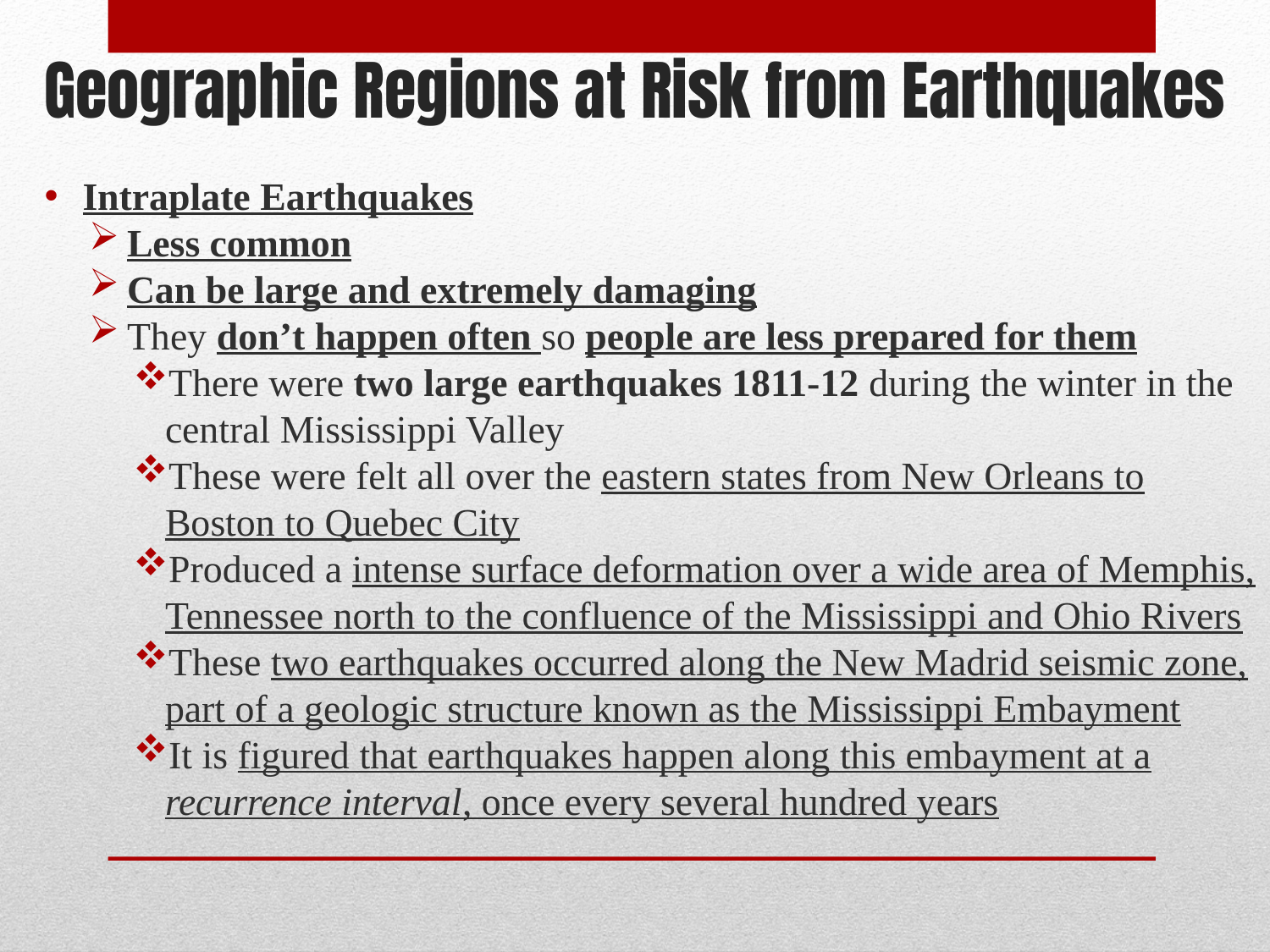

Geographic Regions at Risk from Earthquakes
Intraplate Earthquakes
Less common
Can be large and extremely damaging
They don’t happen often so people are less prepared for them
There were two large earthquakes 1811-12 during the winter in the central Mississippi Valley
These were felt all over the eastern states from New Orleans to Boston to Quebec City
Produced a intense surface deformation over a wide area of Memphis, Tennessee north to the confluence of the Mississippi and Ohio Rivers
These two earthquakes occurred along the New Madrid seismic zone, part of a geologic structure known as the Mississippi Embayment
It is figured that earthquakes happen along this embayment at a recurrence interval, once every several hundred years